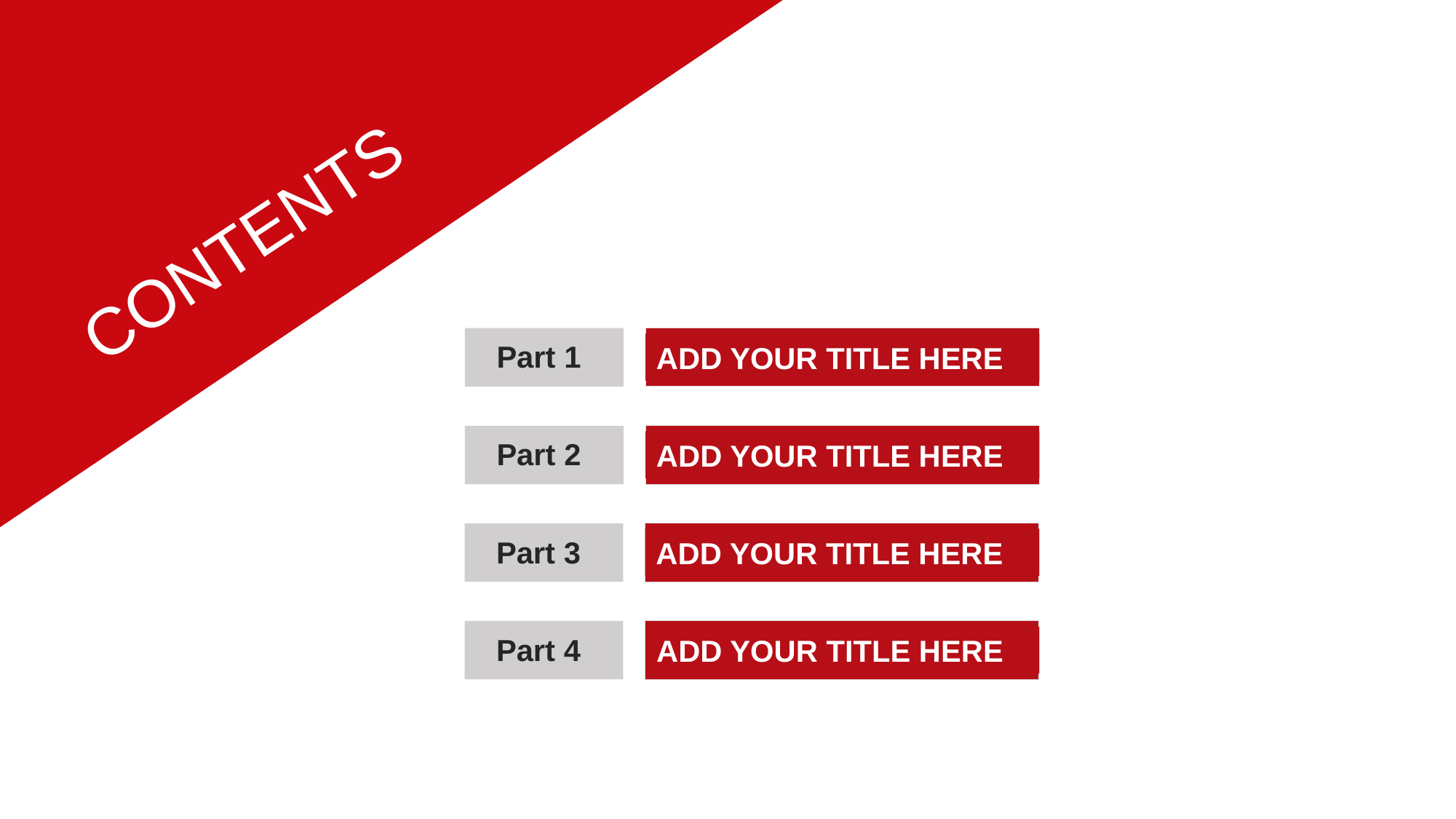

CONTENTS

Part 1

ADD YOUR TITLE HERE

Part 2

ADD YOUR TITLE HERE

Part 3

ADD YOUR TITLE HERE

Part 4

ADD YOUR TITLE HERE